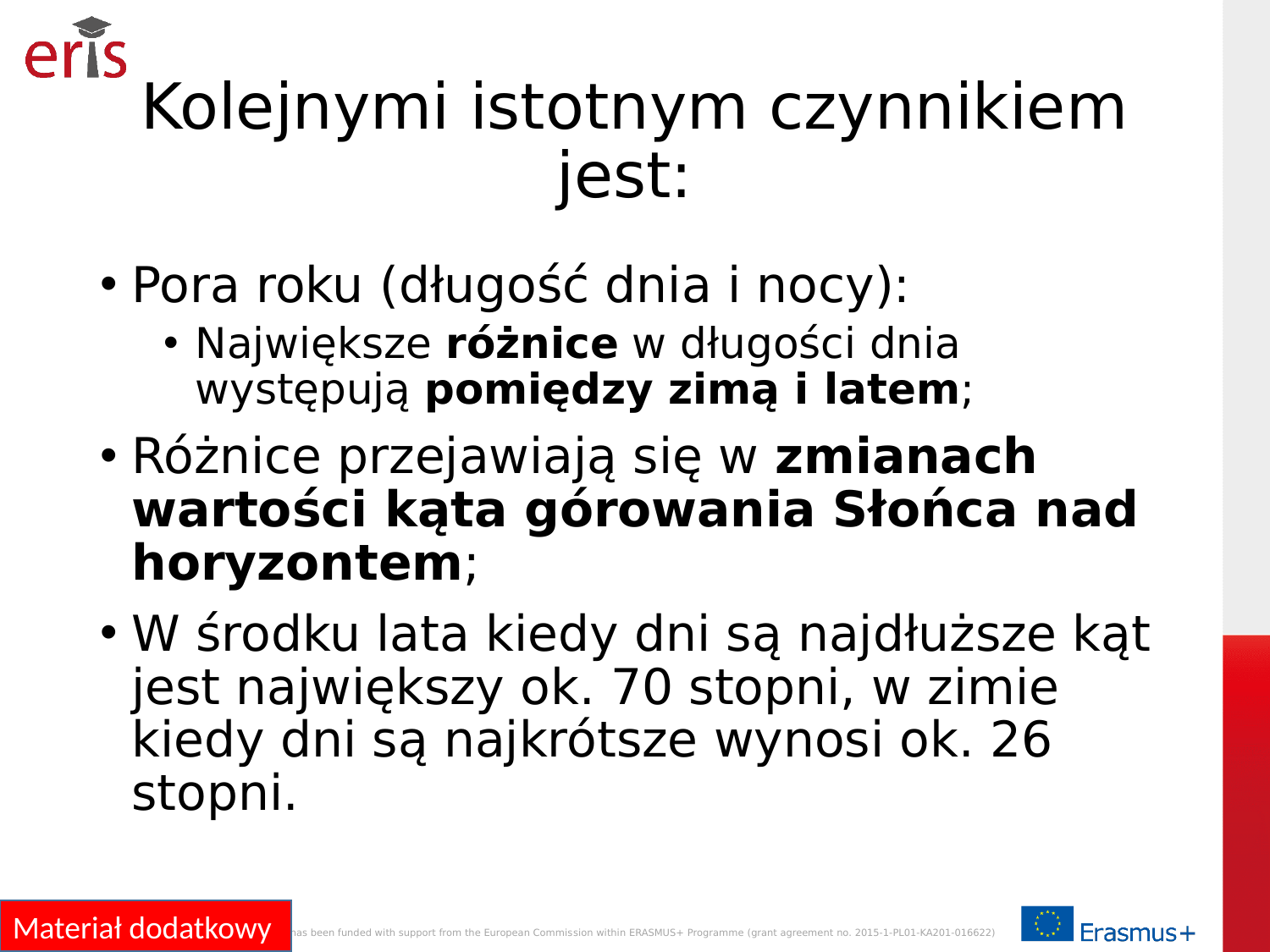

# Kolejnymi istotnym czynnikiem jest:
Pora roku (długość dnia i nocy):
Największe różnice w długości dnia występują pomiędzy zimą i latem;
Różnice przejawiają się w zmianach wartości kąta górowania Słońca nad horyzontem;
W środku lata kiedy dni są najdłuższe kąt jest największy ok. 70 stopni, w zimie kiedy dni są najkrótsze wynosi ok. 26 stopni.
Materiał dodatkowy